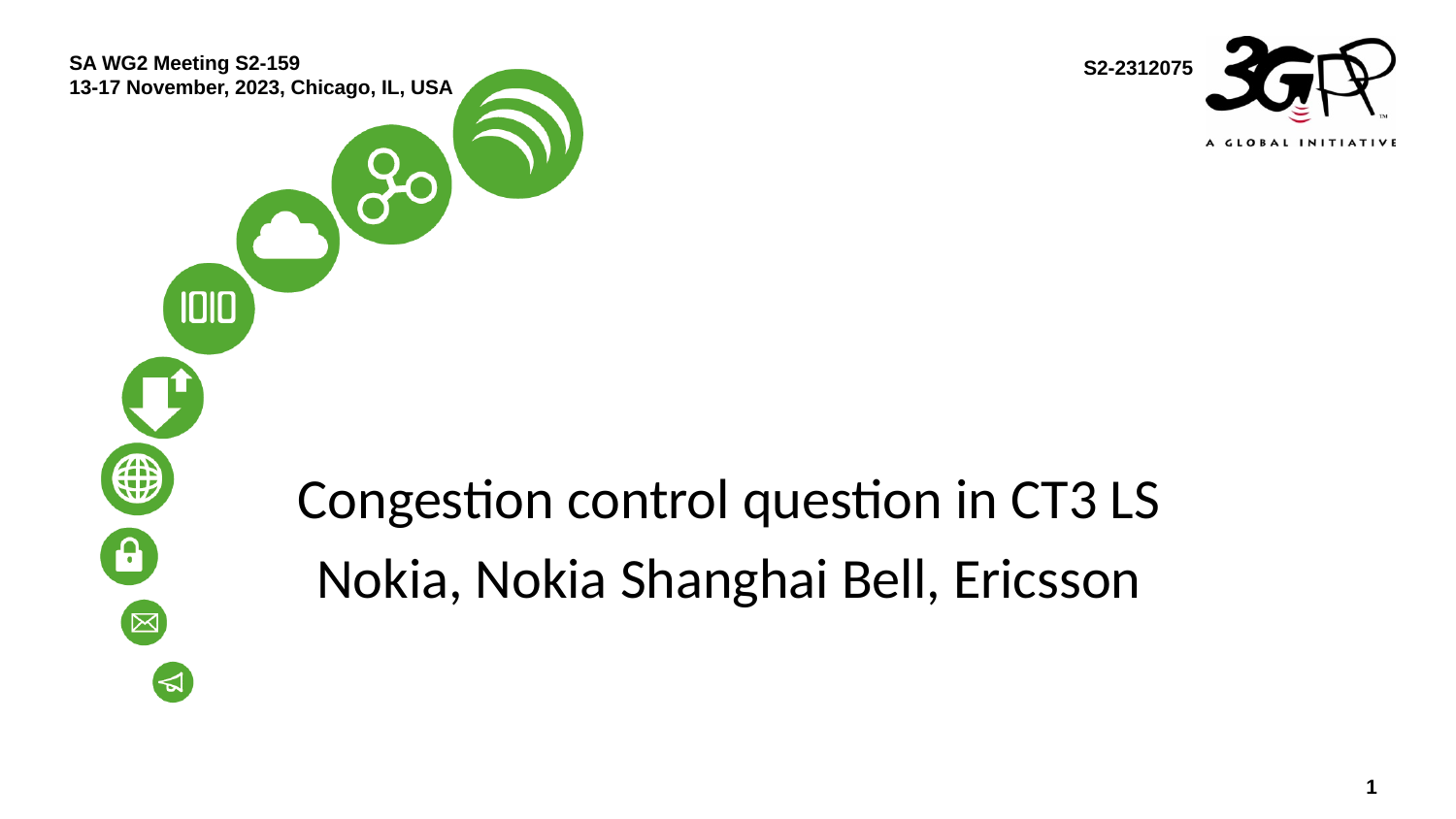

SA WG2 Meeting S2-159
13-17 November, 2023, Chicago, IL, USA
S2-2312075
Congestion control question in CT3 LS
Nokia, Nokia Shanghai Bell, Ericsson